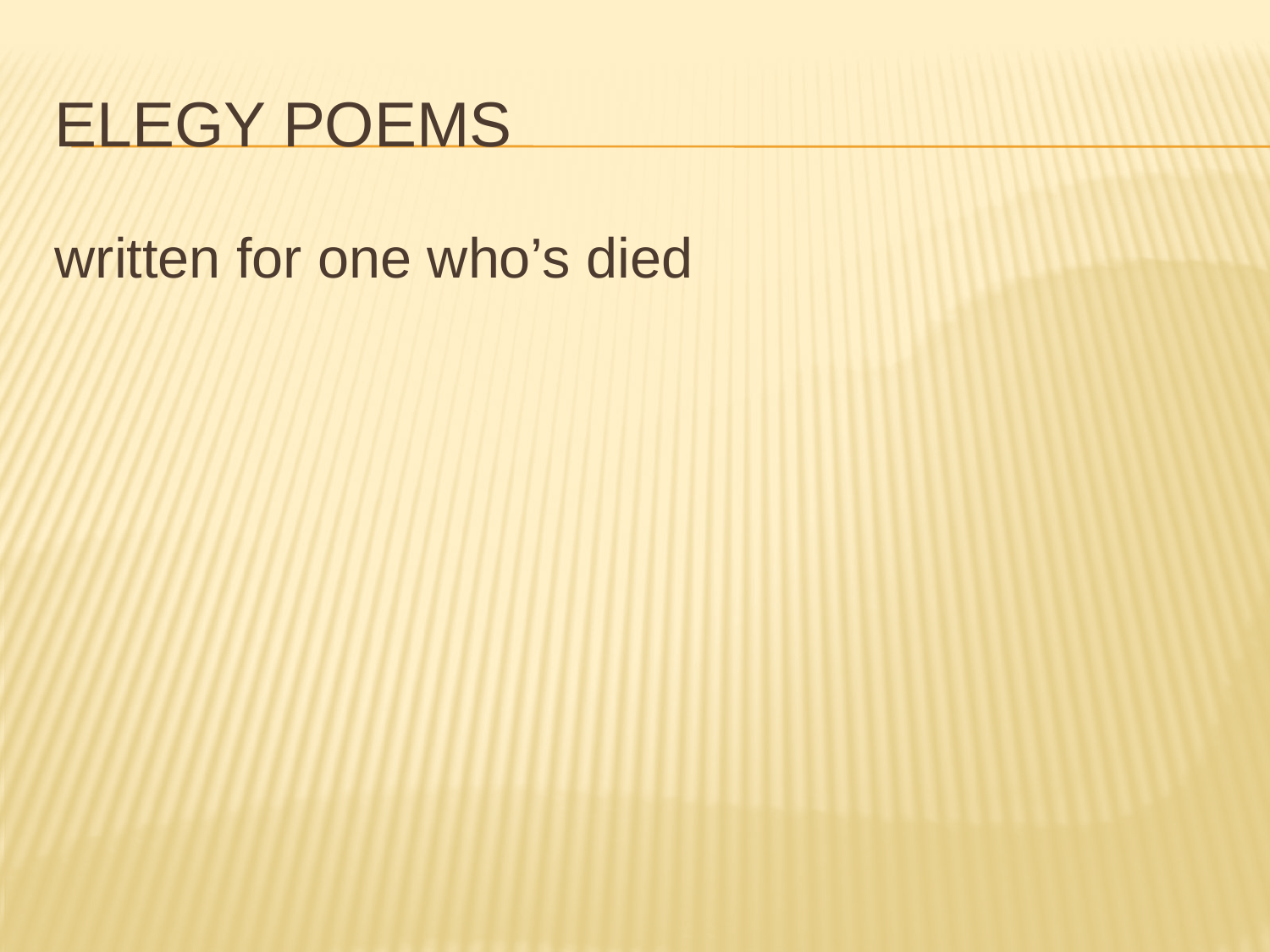

# Elegy poems
written for one who’s died